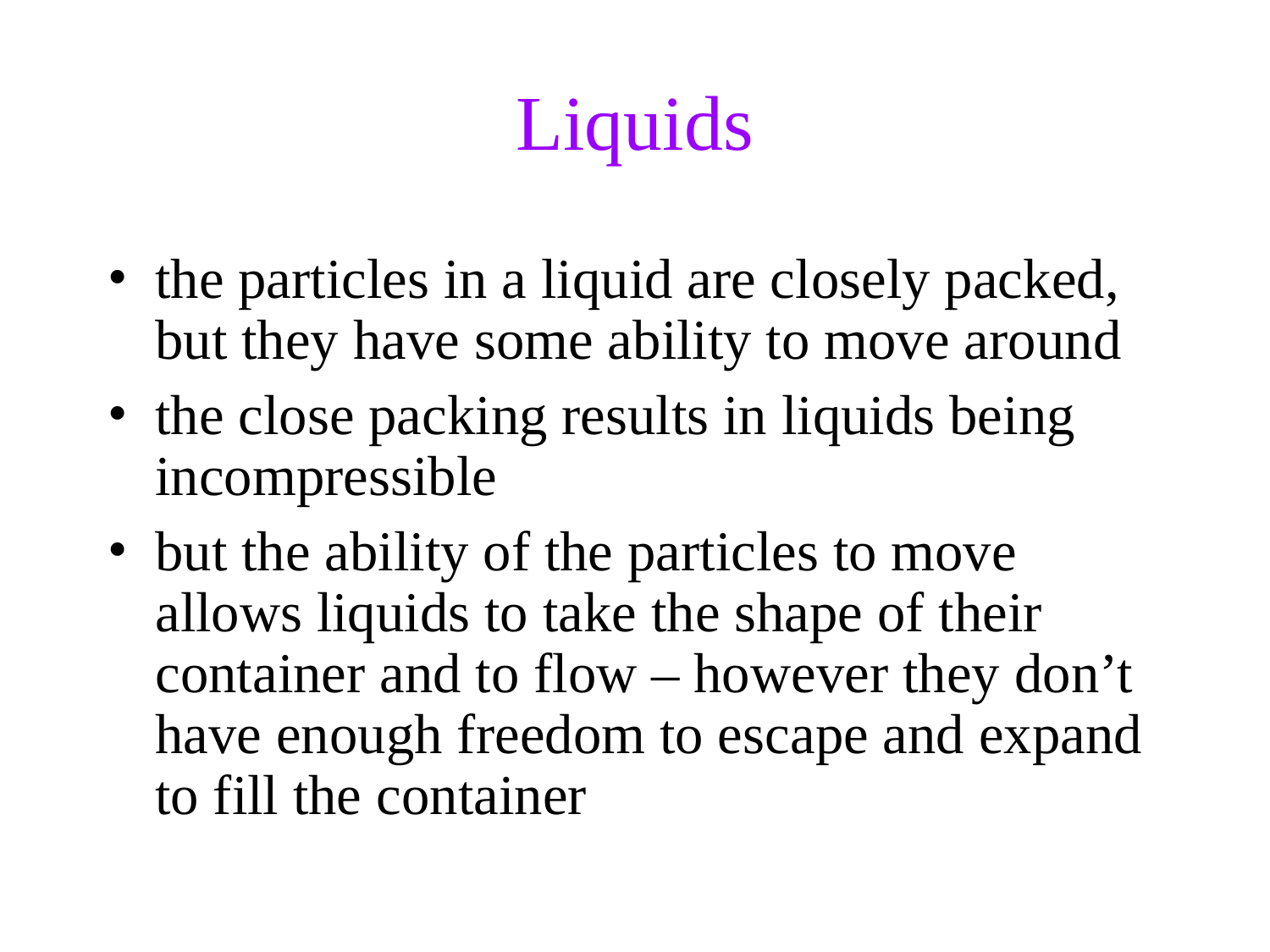

Liquids
the particles in a liquid are closely packed, but they have some ability to move around
the close packing results in liquids being incompressible
but the ability of the particles to move allows liquids to take the shape of their container and to flow – however they don’t have enough freedom to escape and expand to fill the container